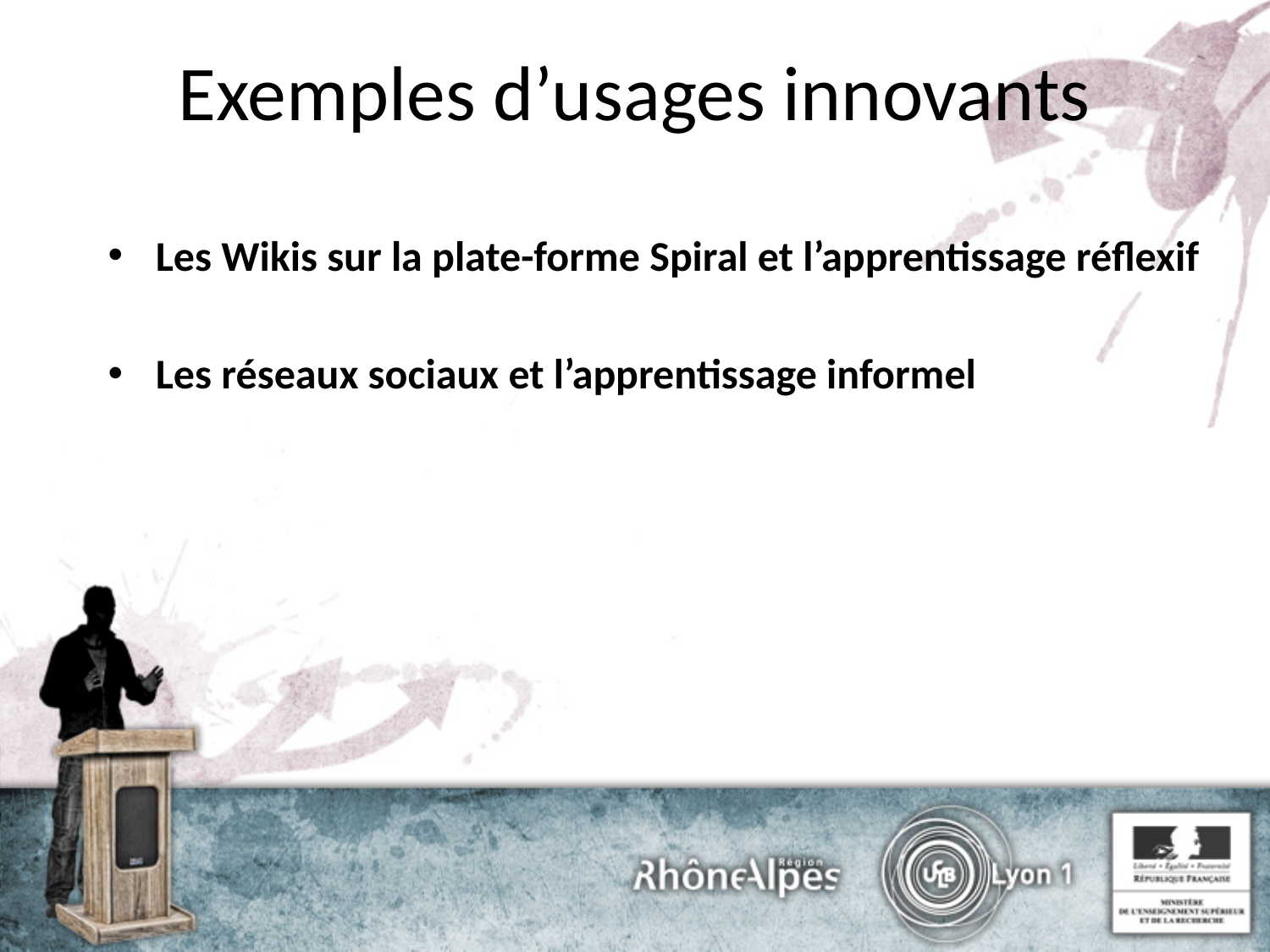

# Exemples d’usages innovants
Les Wikis sur la plate-forme Spiral et l’apprentissage réflexif

Les réseaux sociaux et l’apprentissage informel